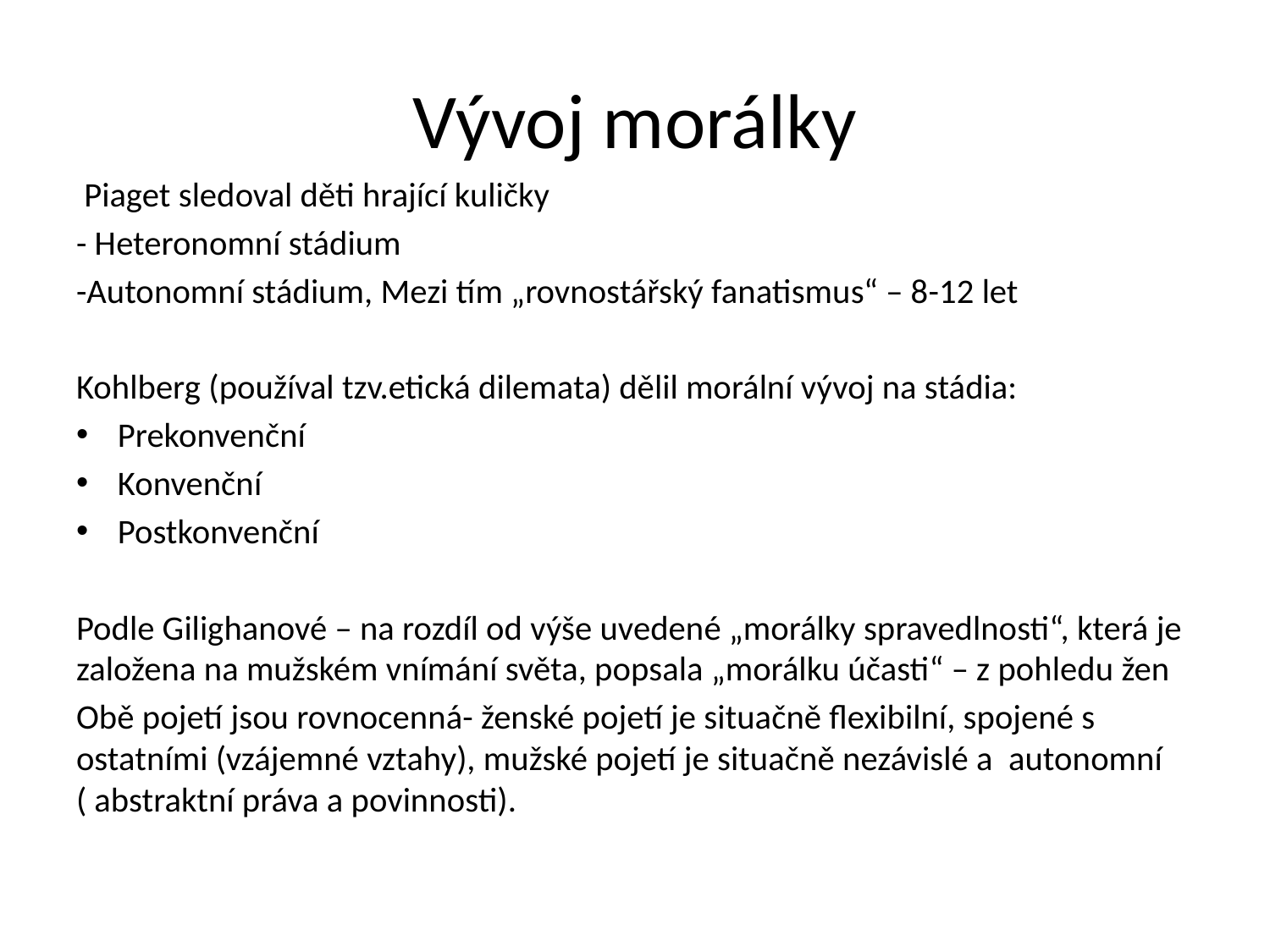

# Vývoj morálky
 Piaget sledoval děti hrající kuličky
- Heteronomní stádium
-Autonomní stádium, Mezi tím „rovnostářský fanatismus“ – 8-12 let

Kohlberg (používal tzv.etická dilemata) dělil morální vývoj na stádia:
Prekonvenční
Konvenční
Postkonvenční

Podle Gilighanové – na rozdíl od výše uvedené „morálky spravedlnosti“, která je založena na mužském vnímání světa, popsala „morálku účasti“ – z pohledu žen
Obě pojetí jsou rovnocenná- ženské pojetí je situačně flexibilní, spojené s ostatními (vzájemné vztahy), mužské pojetí je situačně nezávislé a  autonomní ( abstraktní práva a povinnosti).